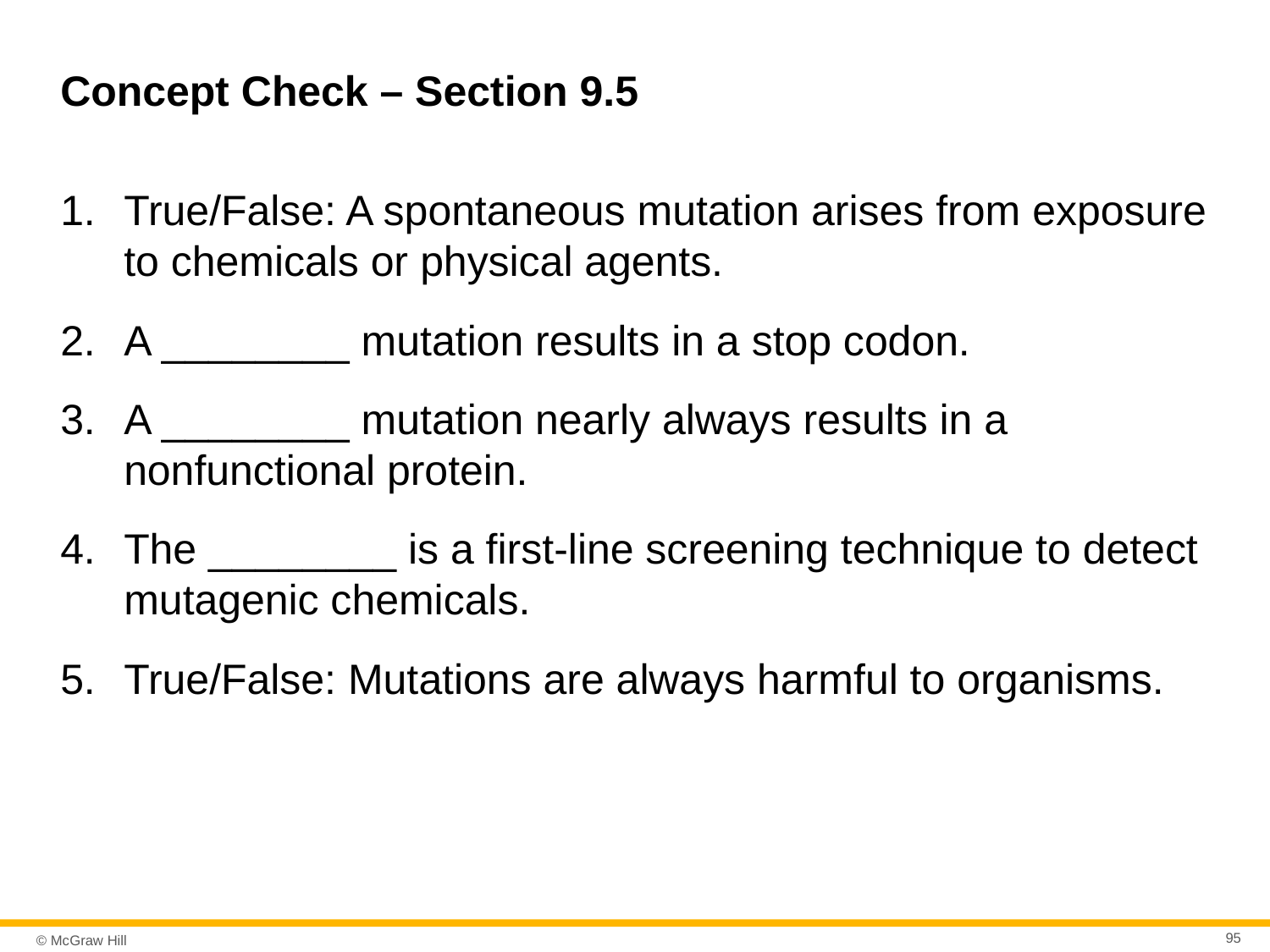

# Concept Check – Section 9.5
True/False: A spontaneous mutation arises from exposure to chemicals or physical agents.
A ________ mutation results in a stop codon.
A ________ mutation nearly always results in a nonfunctional protein.
The ________ is a first-line screening technique to detect mutagenic chemicals.
True/False: Mutations are always harmful to organisms.